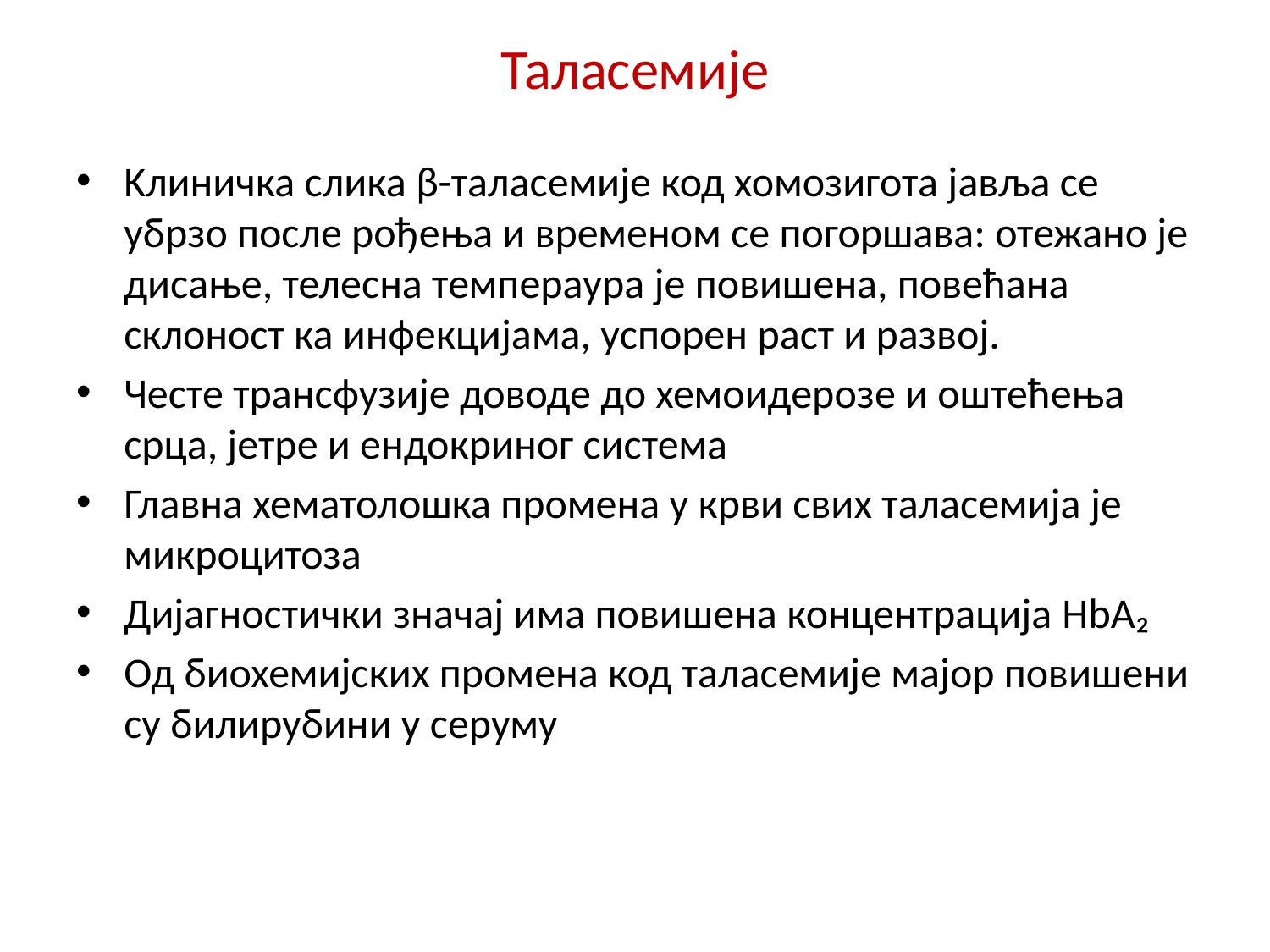

# Таласемије
Kлиничка слика β-таласемије код хомозигота јавља се убрзо после рођења и временом се погоршава: отежано је дисање, телесна темпераура је повишена, повећана склоност ка инфекцијама, успорен раст и развој.
Честе трансфузије доводе до хемоидерозе и оштећења срца, јетре и ендокриног система
Главна хематолошка промена у крви свих таласемија је микроцитоза
Дијагностички значај има повишена концентрација HbA₂
Од биохемијских промена код таласемије мајор повишени су билирубини у серуму